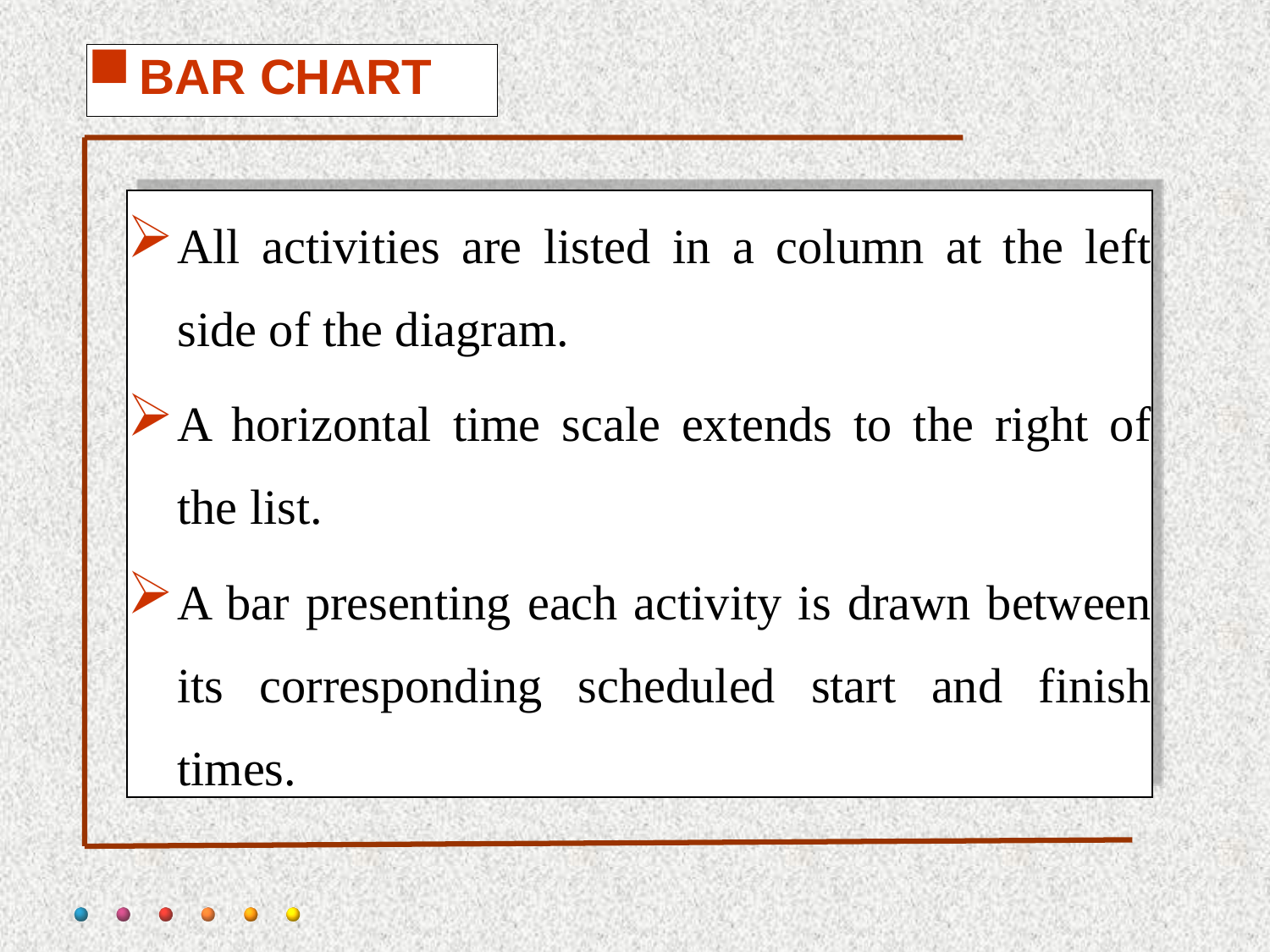

# BAR CHART
All activities are listed in a column at the left side of the diagram.
A horizontal time scale extends to the right of the list.
A bar presenting each activity is drawn between its corresponding scheduled start and finish times.